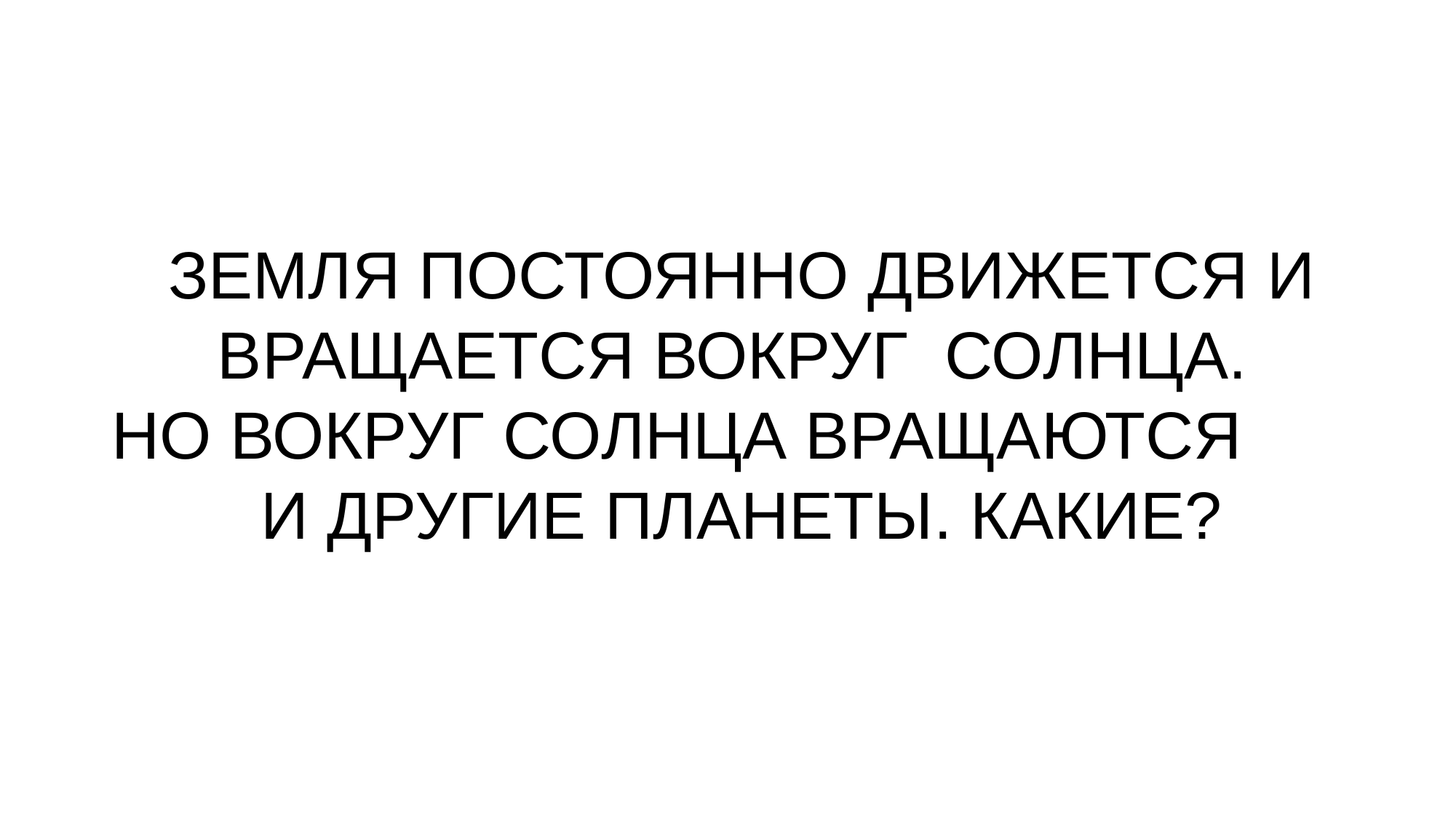

# ЗЕМЛЯ ПОСТОЯННО ДВИЖЕТСЯ И ВРАЩАЕТСЯ ВОКРУГ  СОЛНЦА. НО ВОКРУГ СОЛНЦА ВРАЩАЮТСЯ        И ДРУГИЕ ПЛАНЕТЫ. КАКИЕ?